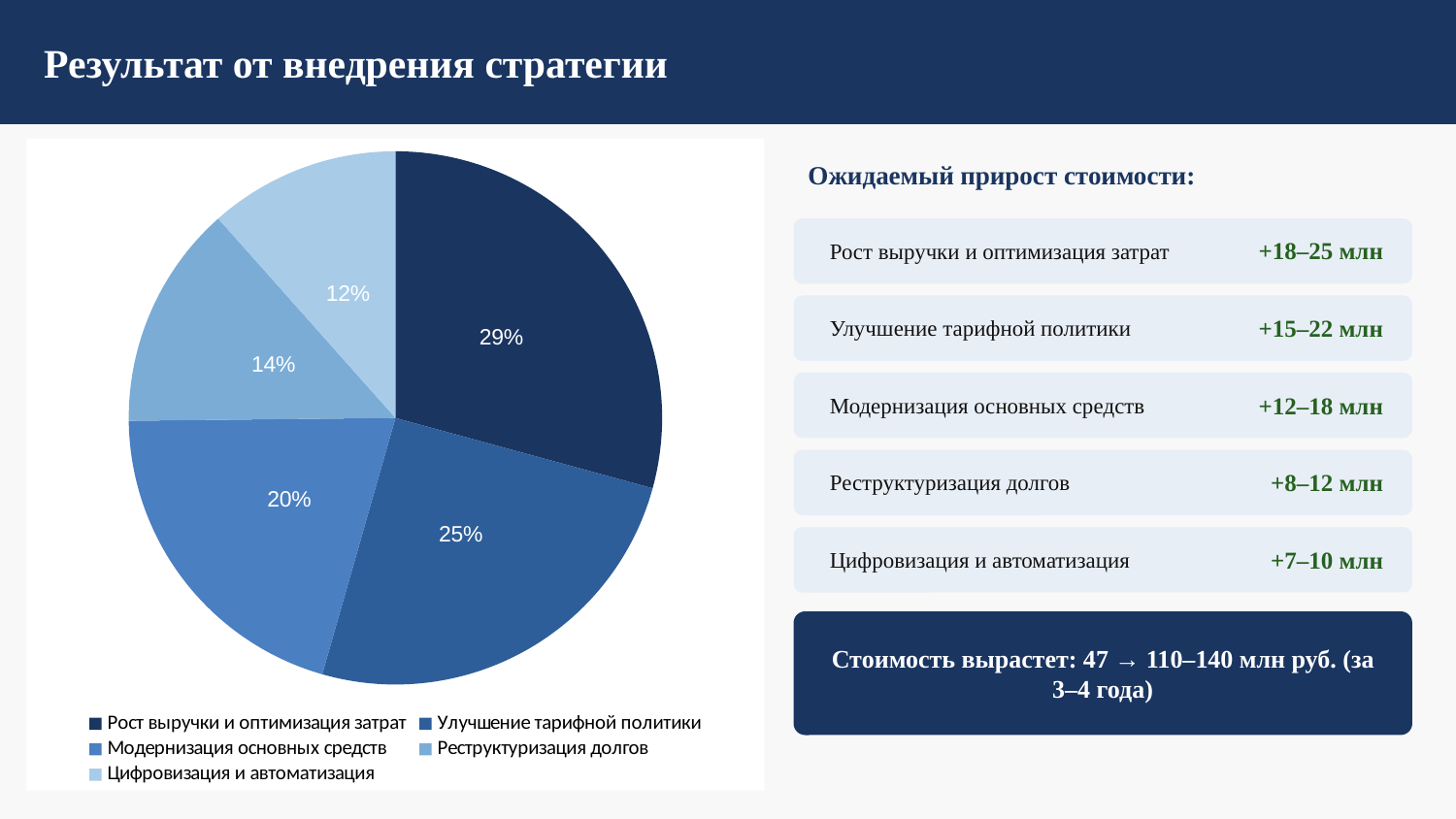

Результат от внедрения стратегии

### Chart

| Category | Вклад в прирост стоимости |
|---|---|
| Рост выручки и оптимизация затрат | 21.5 |
| Улучшение тарифной политики | 18.5 |
| Модернизация основных средств | 15.0 |
| Реструктуризация долгов | 10.0 |
| Цифровизация и автоматизация | 8.5 |
Ожидаемый прирост стоимости:

Рост выручки и оптимизация затрат
+18–25 млн

Улучшение тарифной политики
+15–22 млн

Модернизация основных средств
+12–18 млн

Реструктуризация долгов
+8–12 млн

Цифровизация и автоматизация
+7–10 млн

Стоимость вырастет: 47 → 110–140 млн руб. (за 3–4 года)